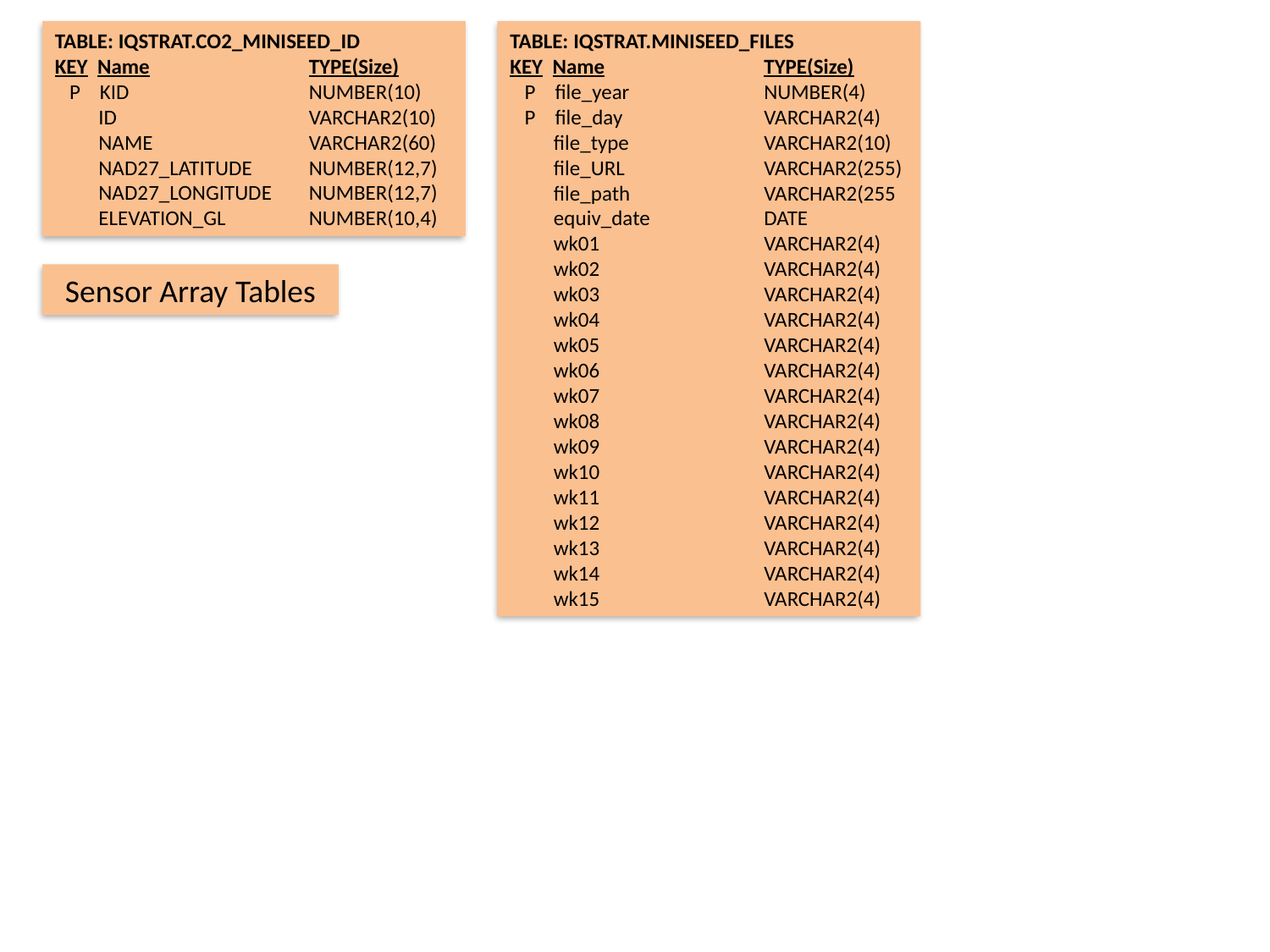

TABLE: IQSTRAT.CO2_MINISEED_ID
KEY  Name		TYPE(Size)
   P    KID		NUMBER(10)
         ID	     	VARCHAR2(10)
         NAME	     	VARCHAR2(60)
         NAD27_LATITUDE   	NUMBER(12,7)
         NAD27_LONGITUDE  	NUMBER(12,7)
         ELEVATION_GL     	NUMBER(10,4)
TABLE: IQSTRAT.MINISEED_FILES
KEY  Name		TYPE(Size)
   P    file_year           	NUMBER(4)
   P    file_day            	VARCHAR2(4)
         file_type           	VARCHAR2(10)
         file_URL            	VARCHAR2(255)
         file_path           	VARCHAR2(255
         equiv_date          	DATE
         wk01         	VARCHAR2(4)
         wk02         	VARCHAR2(4)
         wk03         	VARCHAR2(4)
         wk04         	VARCHAR2(4)
         wk05         	VARCHAR2(4)
         wk06         	VARCHAR2(4)
         wk07         	VARCHAR2(4)
         wk08         	VARCHAR2(4)
         wk09         	VARCHAR2(4)
         wk10         	VARCHAR2(4)
         wk11         	VARCHAR2(4)
         wk12         	VARCHAR2(4)
         wk13         	VARCHAR2(4)
         wk14         	VARCHAR2(4)
         wk15         	VARCHAR2(4)
Sensor Array Tables